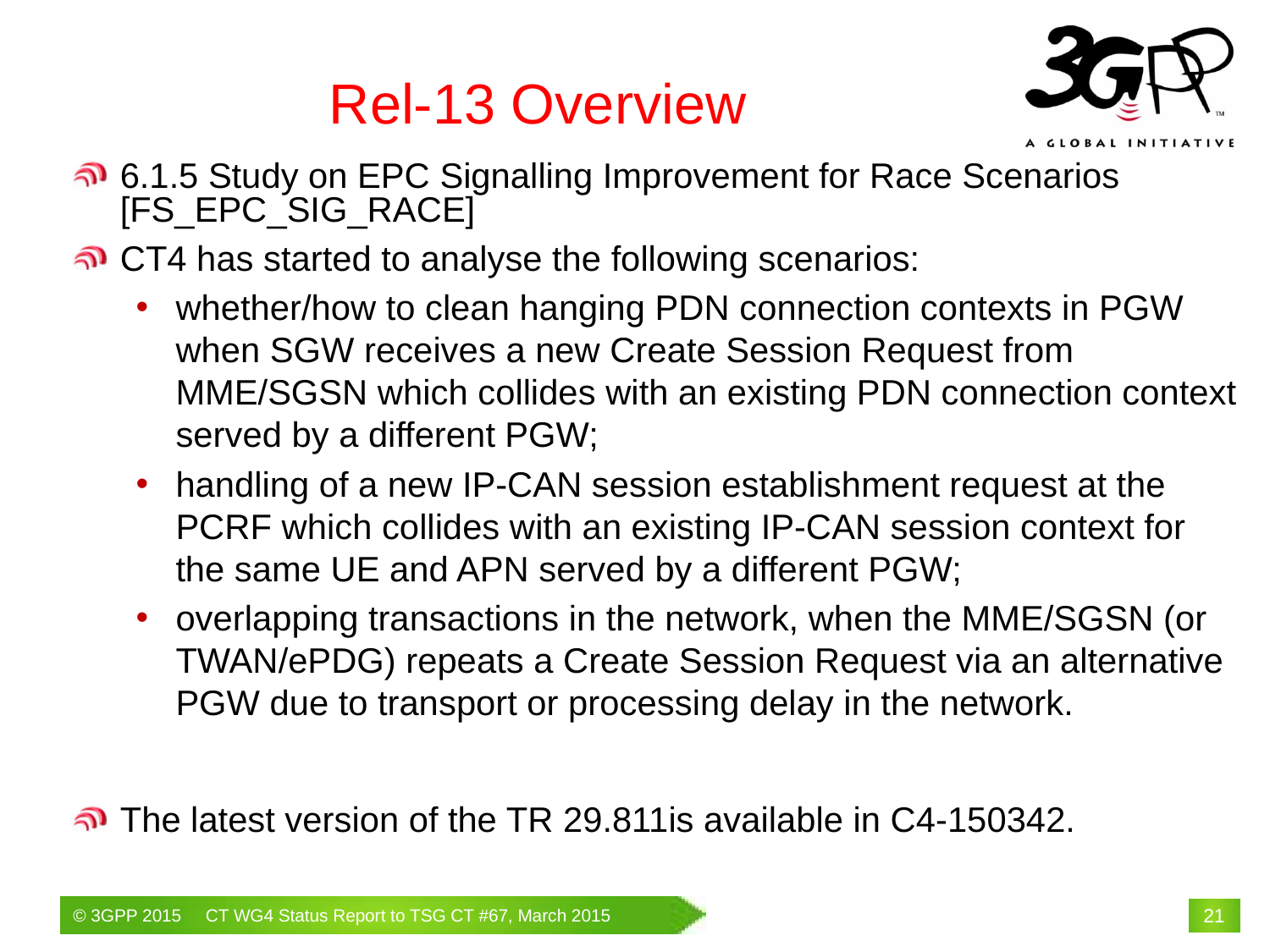

# Rel-13 Overview
6.1.5 Study on EPC Signalling Improvement for Race Scenarios  [FS_EPC_SIG_RACE]
CT4 has started to analyse the following scenarios:
whether/how to clean hanging PDN connection contexts in PGW when SGW receives a new Create Session Request from MME/SGSN which collides with an existing PDN connection context served by a different PGW;
handling of a new IP-CAN session establishment request at the PCRF which collides with an existing IP-CAN session context for the same UE and APN served by a different PGW;
overlapping transactions in the network, when the MME/SGSN (or TWAN/ePDG) repeats a Create Session Request via an alternative PGW due to transport or processing delay in the network.

The latest version of the TR 29.811is available in C4-150342.